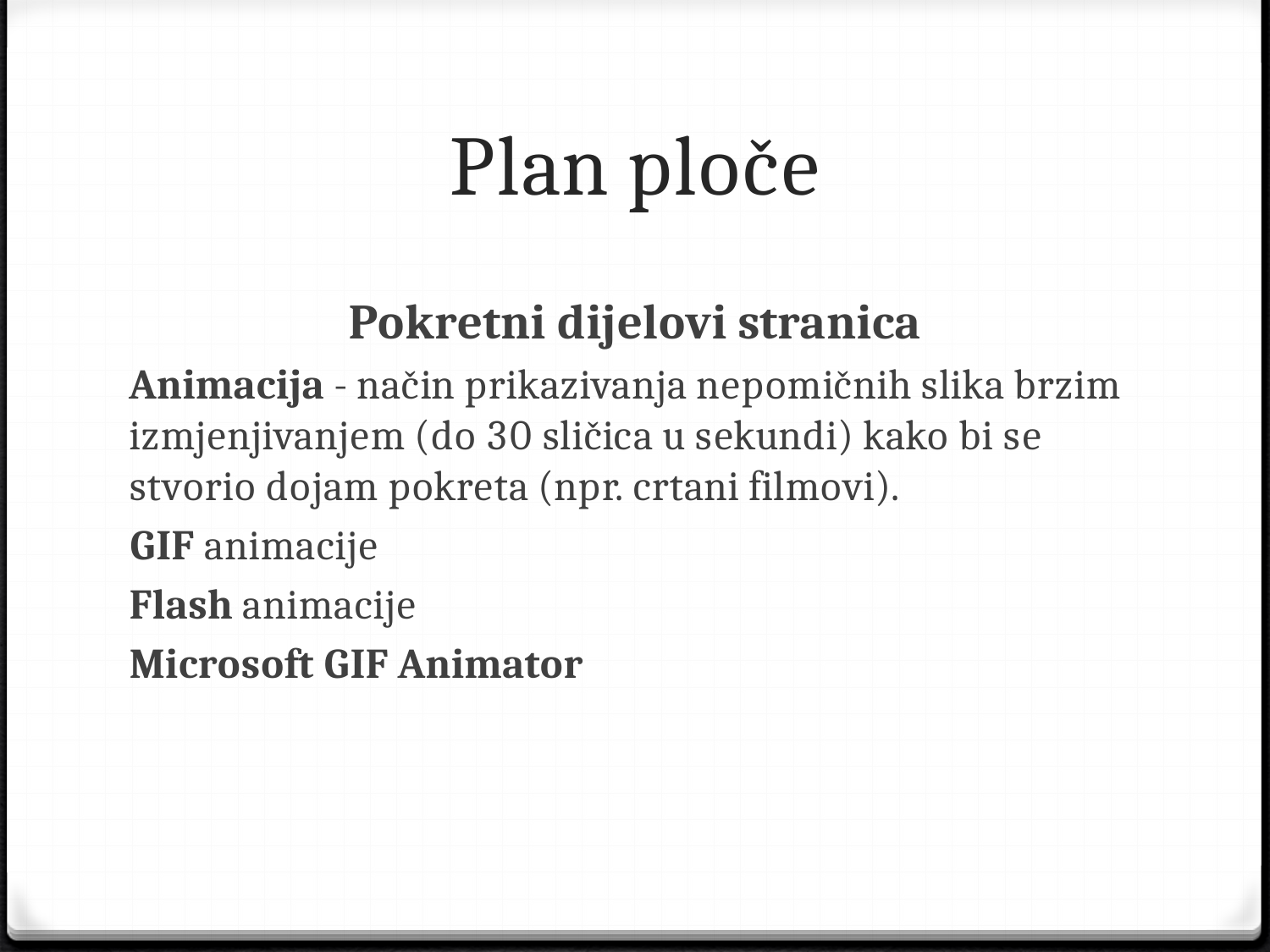

# Plan ploče
Pokretni dijelovi stranica
Animacija - način prikazivanja nepomičnih slika brzim izmjenjivanjem (do 30 sličica u sekundi) kako bi se stvorio dojam pokreta (npr. crtani filmovi).
GIF animacije
Flash animacije
Microsoft GIF Animator